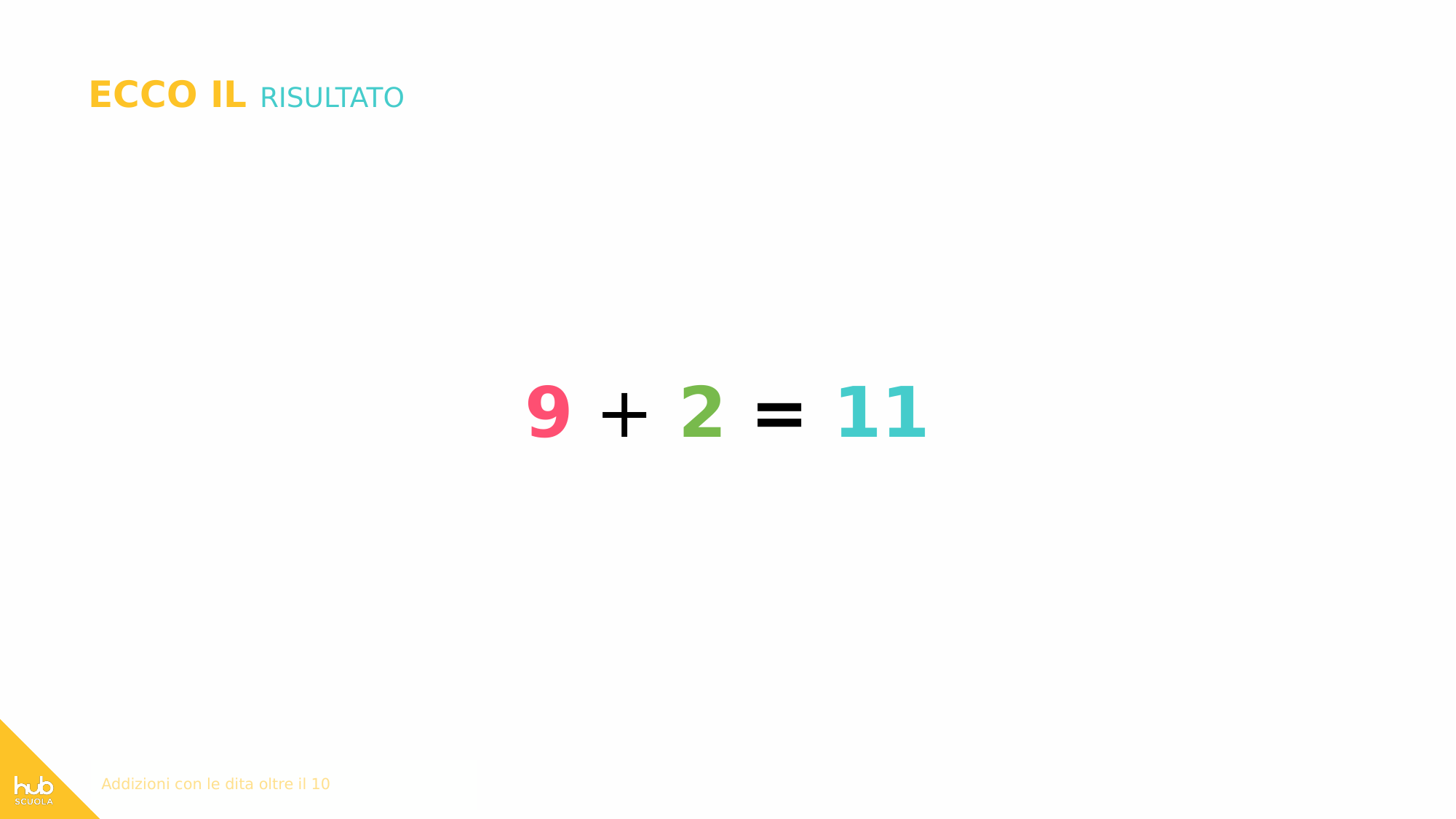

ECCO IL RISULTATO
9 + 2 = 11